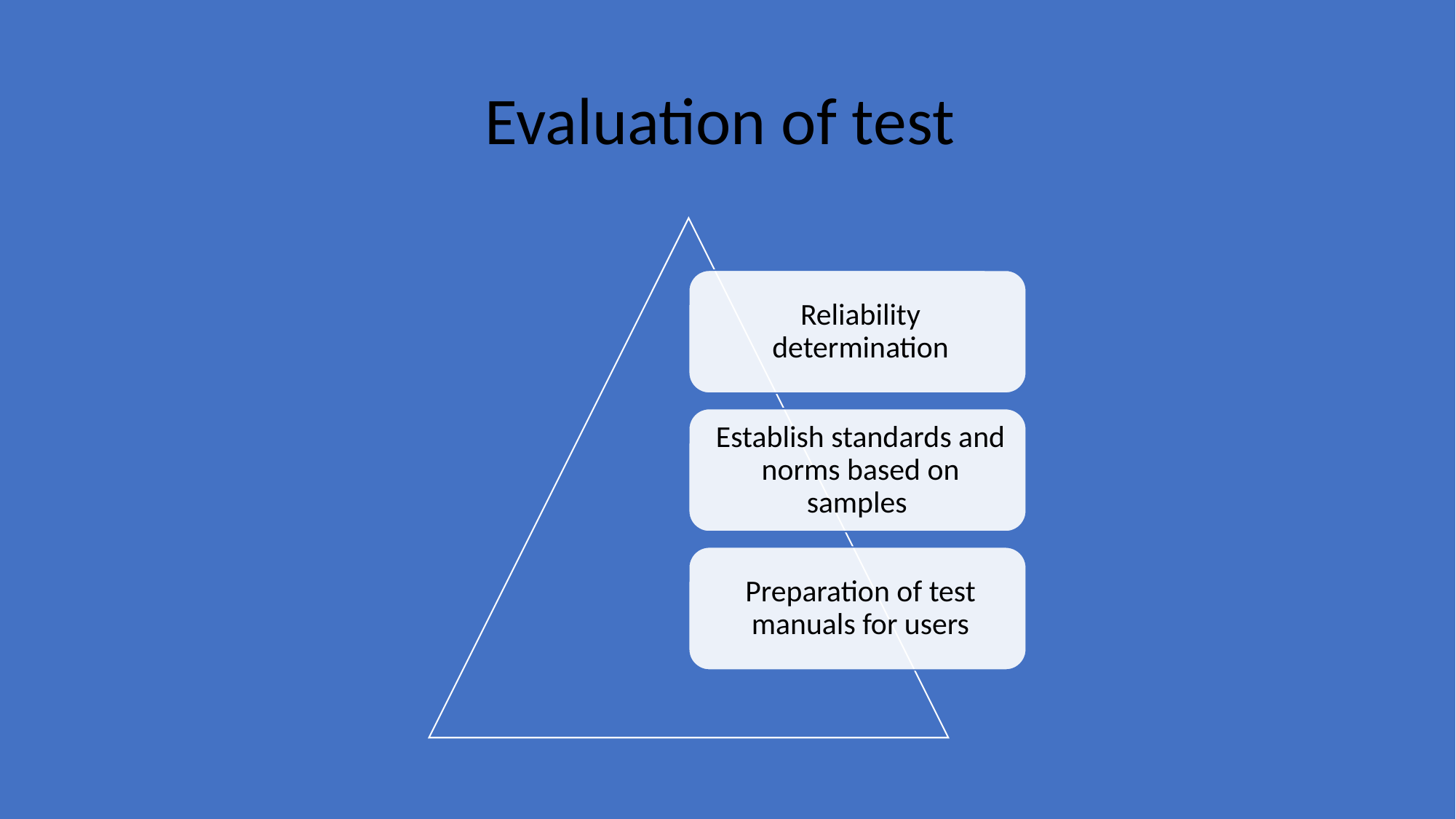

# Evaluation of test
Reliability determination
Establish standards and norms based on samples
Preparation of test manuals for users